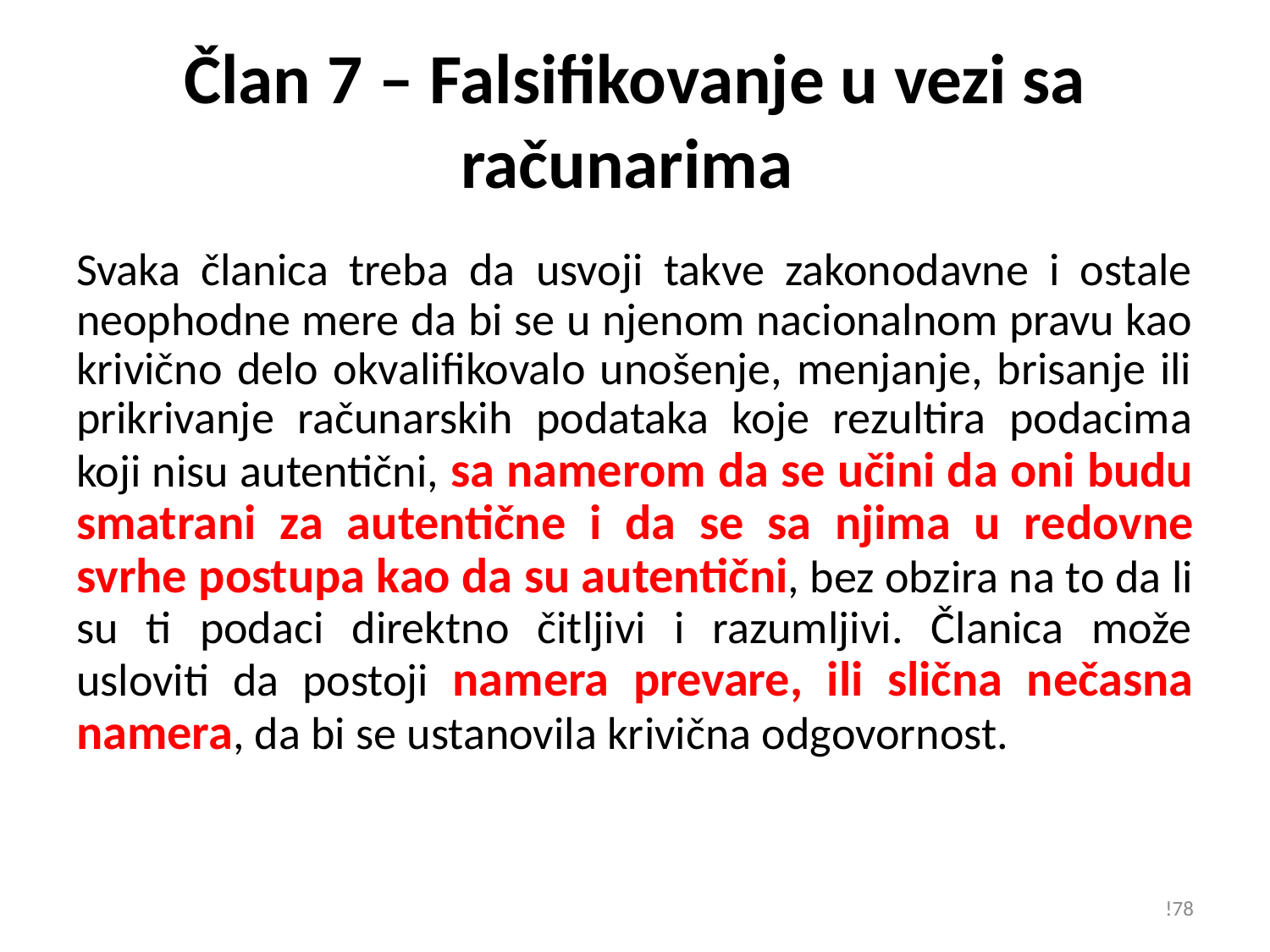

# Član 7 – Falsifikovanje u vezi sa računarima
Svaka članica treba da usvoji takve zakonodavne i ostale neophodne mere da bi se u njenom nacionalnom pravu kao krivično delo okvalifikovalo unošenje, menjanje, brisanje ili prikrivanje računarskih podataka koje rezultira podacima koji nisu autentični, sa namerom da se učini da oni budu smatrani za autentične i da se sa njima u redovne svrhe postupa kao da su autentični, bez obzira na to da li su ti podaci direktno čitljivi i razumljivi. Članica može usloviti da postoji namera prevare, ili slična nečasna namera, da bi se ustanovila krivična odgovornost.

!78